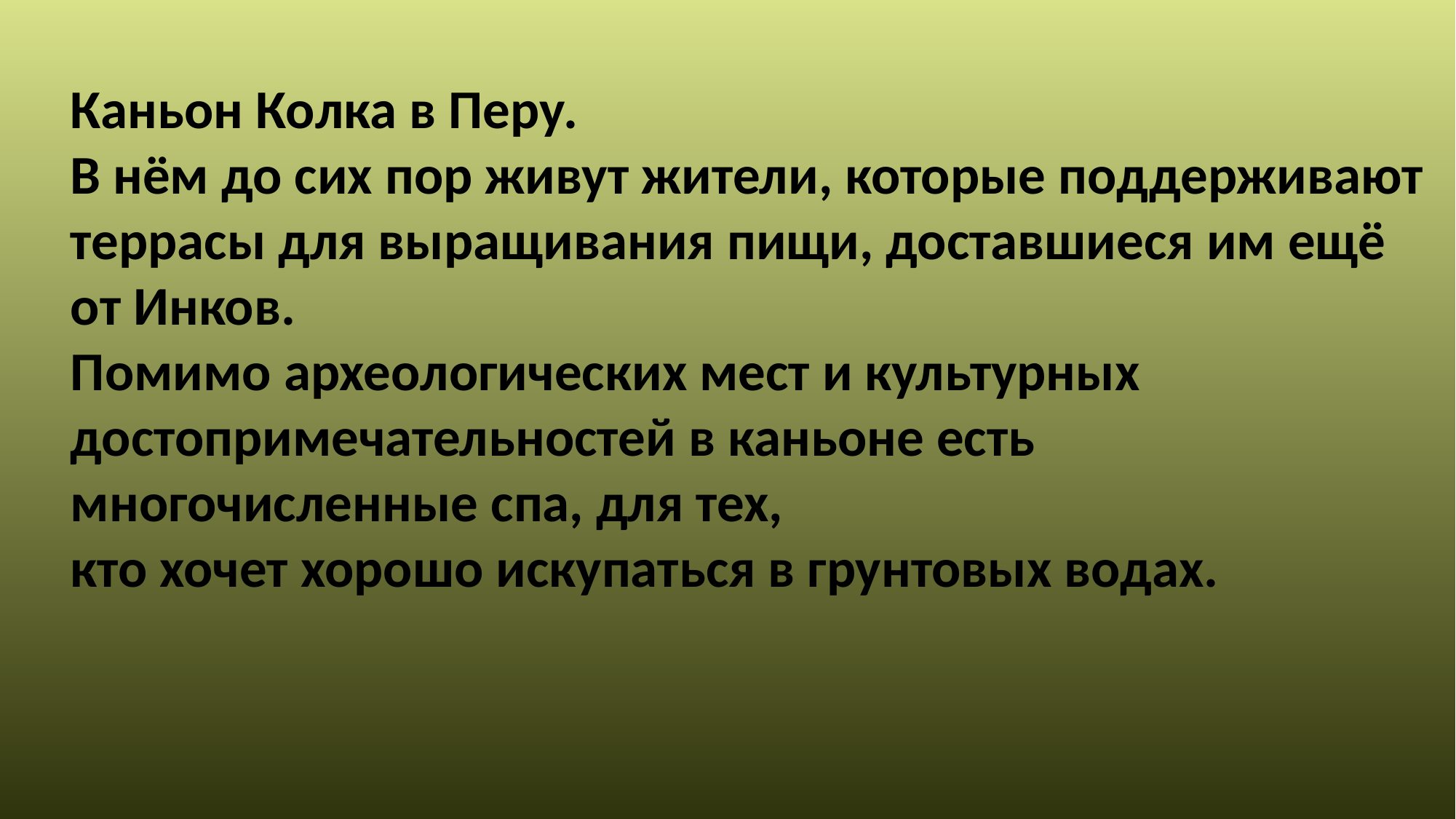

Каньон Колка в Перу.
В нём до сих пор живут жители, которые поддерживают террасы для выращивания пищи, доставшиеся им ещё от Инков.
Помимо археологических мест и культурных достопримечательностей в каньоне есть многочисленные спа, для тех,
кто хочет хорошо искупаться в грунтовых водах.